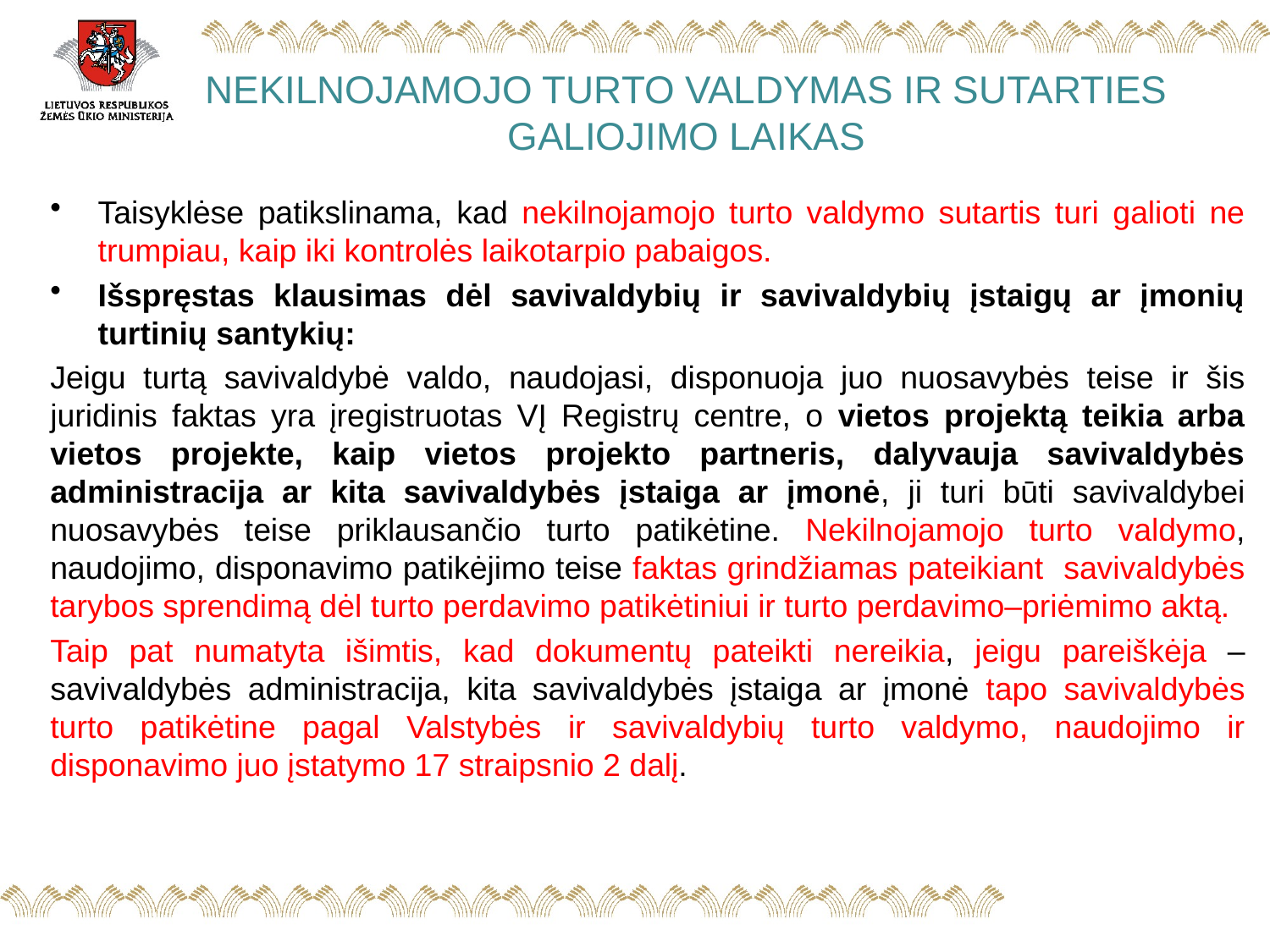

NEKILNOJAMOJO TURTO VALDYMAS IR SUTARTIES GALIOJIMO LAIKAS
Taisyklėse patikslinama, kad nekilnojamojo turto valdymo sutartis turi galioti ne trumpiau, kaip iki kontrolės laikotarpio pabaigos.
Išspręstas klausimas dėl savivaldybių ir savivaldybių įstaigų ar įmonių turtinių santykių:
Jeigu turtą savivaldybė valdo, naudojasi, disponuoja juo nuosavybės teise ir šis juridinis faktas yra įregistruotas VĮ Registrų centre, o vietos projektą teikia arba vietos projekte, kaip vietos projekto partneris, dalyvauja savivaldybės administracija ar kita savivaldybės įstaiga ar įmonė, ji turi būti savivaldybei nuosavybės teise priklausančio turto patikėtine. Nekilnojamojo turto valdymo, naudojimo, disponavimo patikėjimo teise faktas grindžiamas pateikiant  savivaldybės tarybos sprendimą dėl turto perdavimo patikėtiniui ir turto perdavimo–priėmimo aktą.
Taip pat numatyta išimtis, kad dokumentų pateikti nereikia, jeigu pareiškėja – savivaldybės administracija, kita savivaldybės įstaiga ar įmonė tapo savivaldybės turto patikėtine pagal Valstybės ir savivaldybių turto valdymo, naudojimo ir disponavimo juo įstatymo 17 straipsnio 2 dalį.